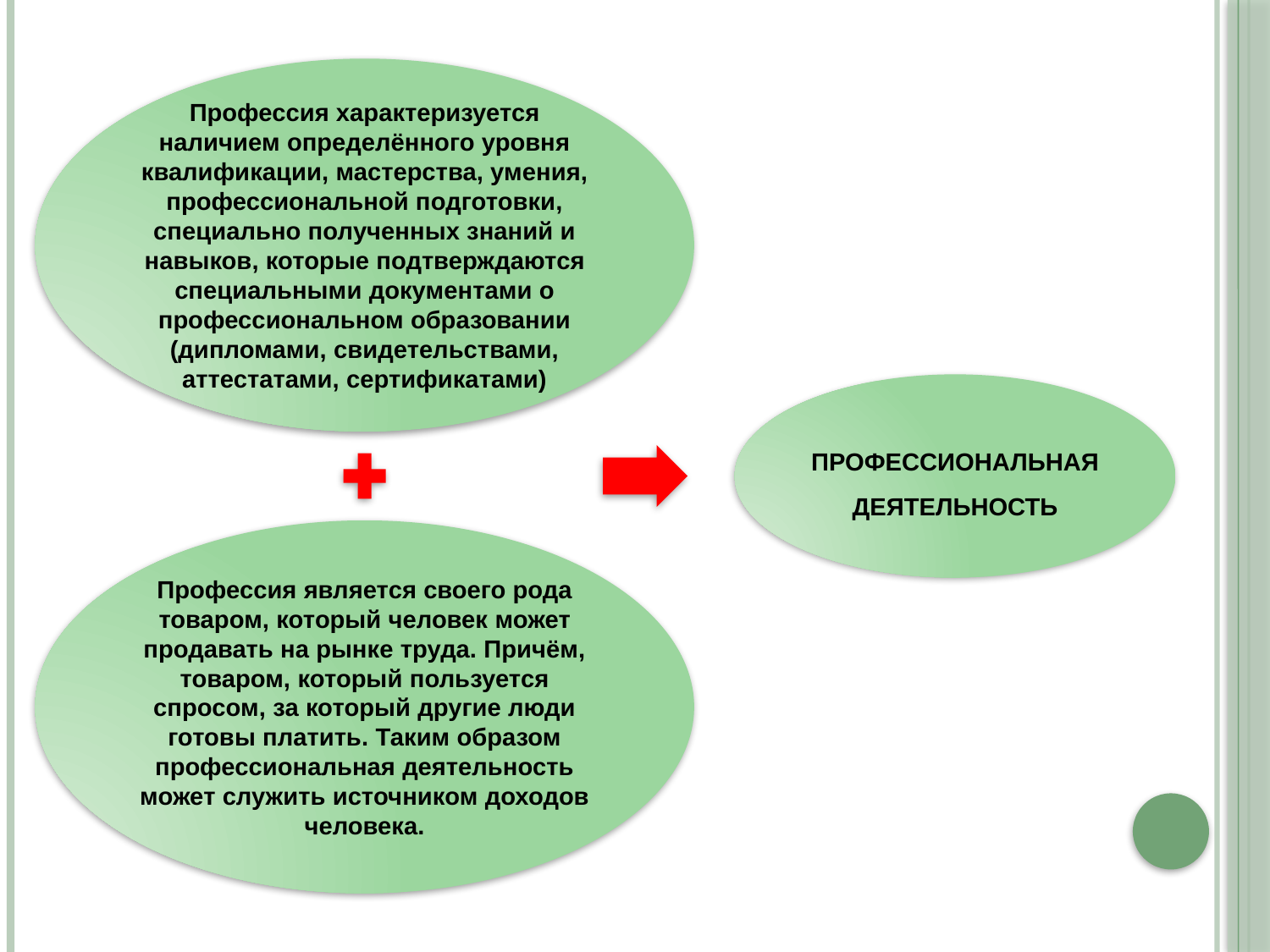

Профессия характеризуется наличием определённого уровня квалификации, мастерства, умения, профессиональной подготовки, специально полученных знаний и навыков, которые подтверждаются специальными документами о профессиональном образовании (дипломами, свидетельствами, аттестатами, сертификатами)

Профессия является своего рода товаром, который человек может продавать на рынке труда. Причём, товаром, который пользуется спросом, за который другие люди готовы платить. Таким образом профессиональная деятельность может служить источником доходов человека.

ПРОФЕССИОНАЛЬНАЯ ДЕЯТЕЛЬНОСТЬ